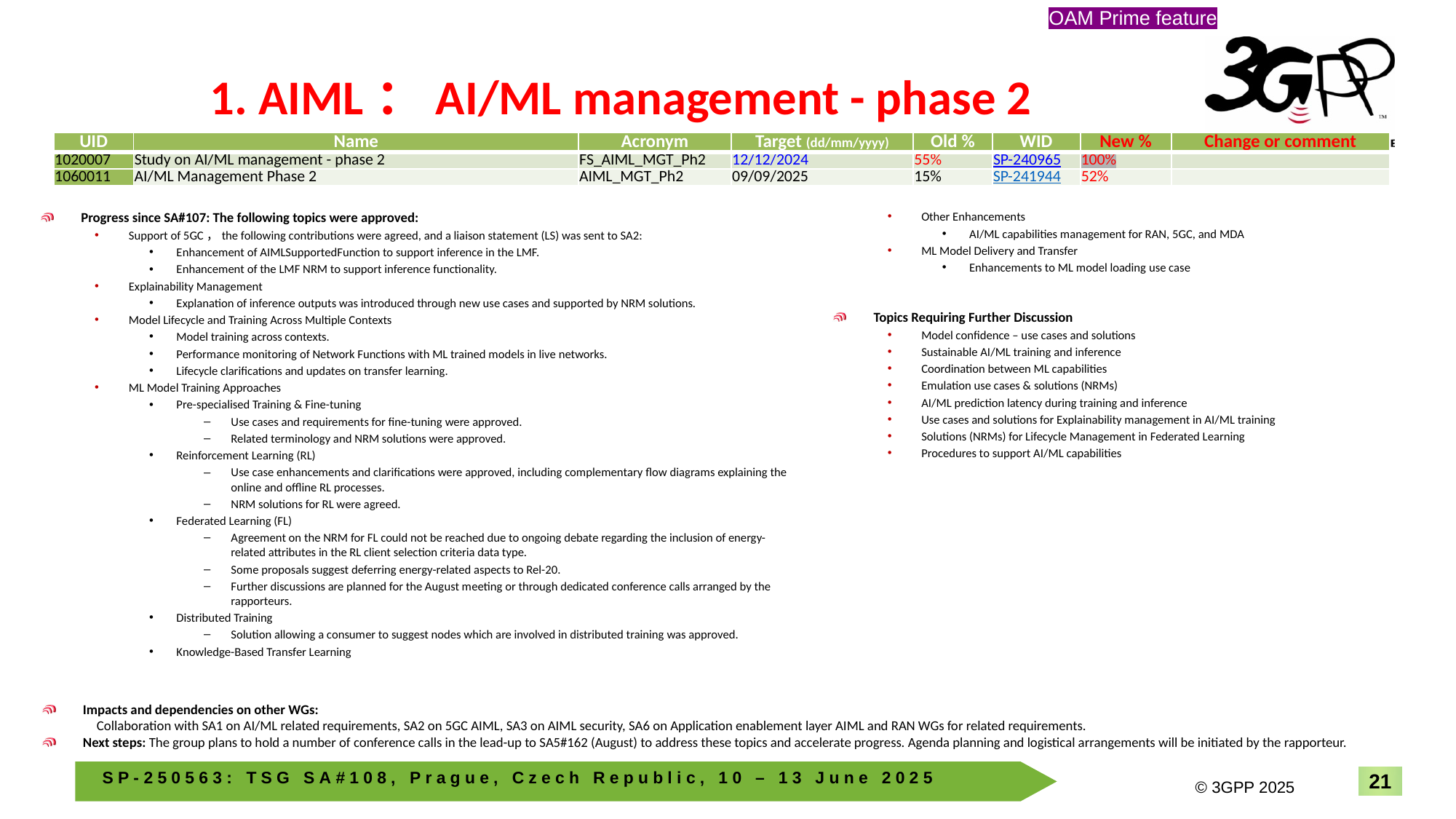

OAM Prime feature
# 1. AIML：AI/ML management - phase 2
| UID | Name | Acronym | Target (dd/mm/yyyy) | Old % | WID | New % | Change or comment |
| --- | --- | --- | --- | --- | --- | --- | --- |
| 1020007 | Study on AI/ML management - phase 2 | FS\_AIML\_MGT\_Ph2 | 12/12/2024 | 55% | SP-240965 | 100% |  |
| 1060011 | AI/ML Management Phase 2 | AIML\_MGT\_Ph2 | 09/09/2025 | 15% | SP-241944 | 52% |  |
Progress since SA#107: The following topics were approved:
Support of 5GC，the following contributions were agreed, and a liaison statement (LS) was sent to SA2:
Enhancement of AIMLSupportedFunction to support inference in the LMF.
Enhancement of the LMF NRM to support inference functionality.
Explainability Management
Explanation of inference outputs was introduced through new use cases and supported by NRM solutions.
Model Lifecycle and Training Across Multiple Contexts
Model training across contexts.
Performance monitoring of Network Functions with ML trained models in live networks.
Lifecycle clarifications and updates on transfer learning.
ML Model Training Approaches
Pre-specialised Training & Fine-tuning
Use cases and requirements for fine-tuning were approved.
Related terminology and NRM solutions were approved.
Reinforcement Learning (RL)
Use case enhancements and clarifications were approved, including complementary flow diagrams explaining the online and offline RL processes.
NRM solutions for RL were agreed.
Federated Learning (FL)
Agreement on the NRM for FL could not be reached due to ongoing debate regarding the inclusion of energy-related attributes in the RL client selection criteria data type.
Some proposals suggest deferring energy-related aspects to Rel-20.
Further discussions are planned for the August meeting or through dedicated conference calls arranged by the rapporteurs.
Distributed Training
Solution allowing a consumer to suggest nodes which are involved in distributed training was approved.
Knowledge-Based Transfer Learning

Other Enhancements
AI/ML capabilities management for RAN, 5GC, and MDA
ML Model Delivery and Transfer
Enhancements to ML model loading use case

Topics Requiring Further Discussion
Model confidence – use cases and solutions
Sustainable AI/ML training and inference
Coordination between ML capabilities
Emulation use cases & solutions (NRMs)
AI/ML prediction latency during training and inference
Use cases and solutions for Explainability management in AI/ML training
Solutions (NRMs) for Lifecycle Management in Federated Learning
Procedures to support AI/ML capabilities

Impacts and dependencies on other WGs:
Collaboration with SA1 on AI/ML related requirements, SA2 on 5GC AIML, SA3 on AIML security, SA6 on Application enablement layer AIML and RAN WGs for related requirements.
Next steps: The group plans to hold a number of conference calls in the lead-up to SA5#162 (August) to address these topics and accelerate progress. Agenda planning and logistical arrangements will be initiated by the rapporteur.